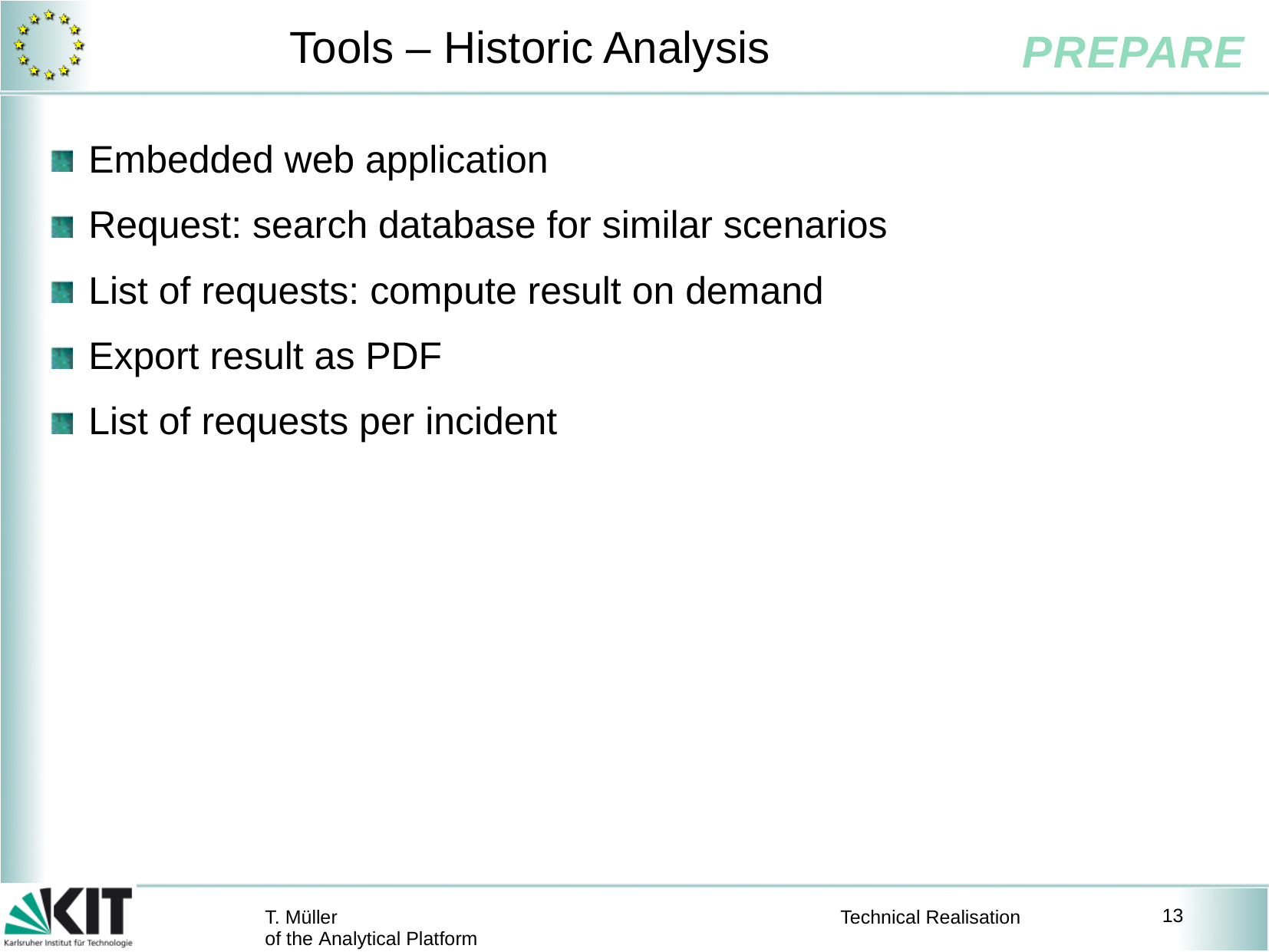

# Tools – Historic Analysis
Embedded web application
Request: search database for similar scenarios
List of requests: compute result on demand
Export result as PDF
List of requests per incident